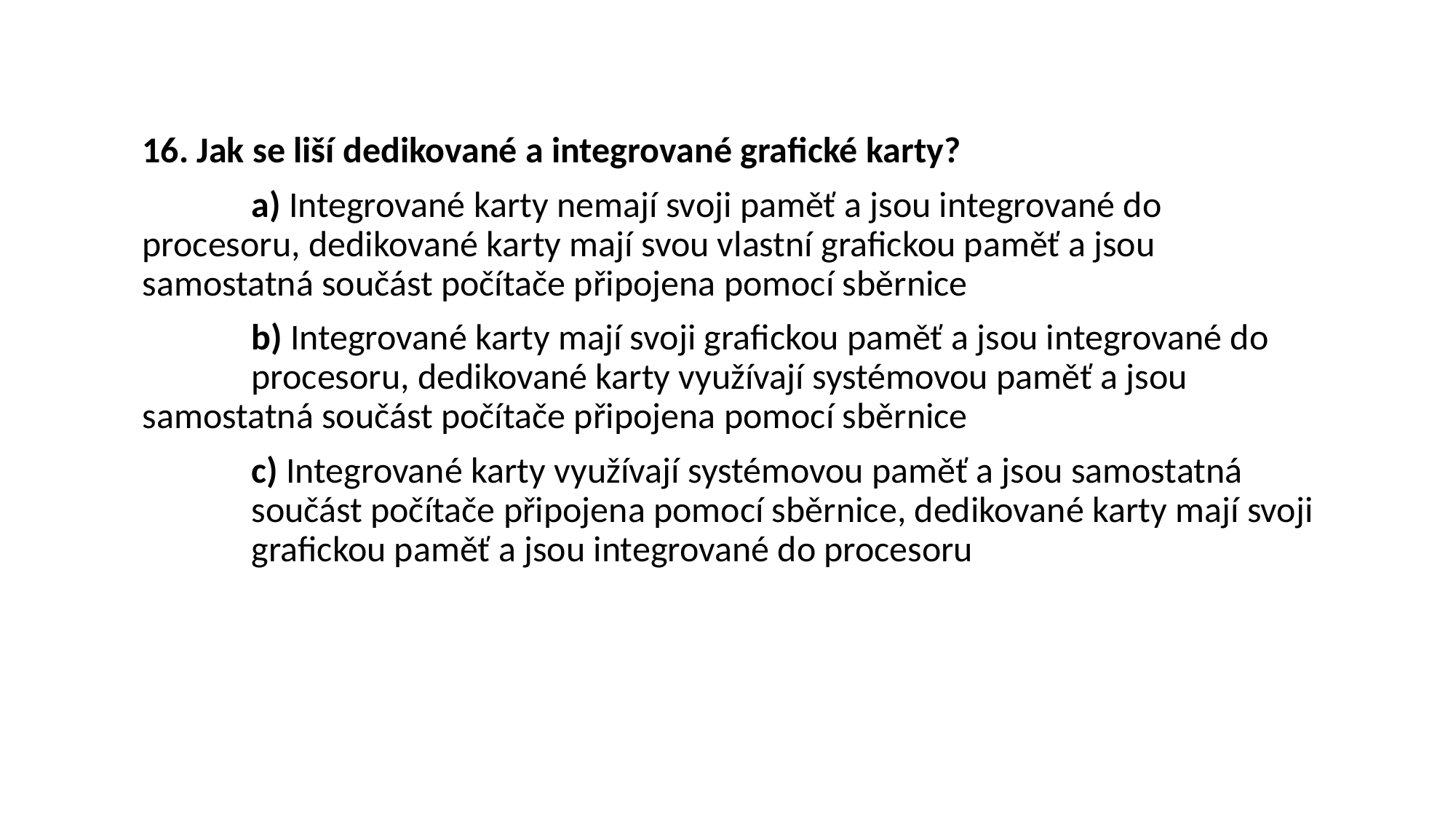

16. Jak se liší dedikované a integrované grafické karty?
	a) Integrované karty nemají svoji paměť a jsou integrované do 	procesoru, dedikované karty mají svou vlastní grafickou paměť a jsou 	samostatná součást počítače připojena pomocí sběrnice
	b) Integrované karty mají svoji grafickou paměť a jsou integrované do 	procesoru, dedikované karty využívají systémovou paměť a jsou 	samostatná součást počítače připojena pomocí sběrnice
	c) Integrované karty využívají systémovou paměť a jsou samostatná 	součást počítače připojena pomocí sběrnice, dedikované karty mají svoji 	grafickou paměť a jsou integrované do procesoru